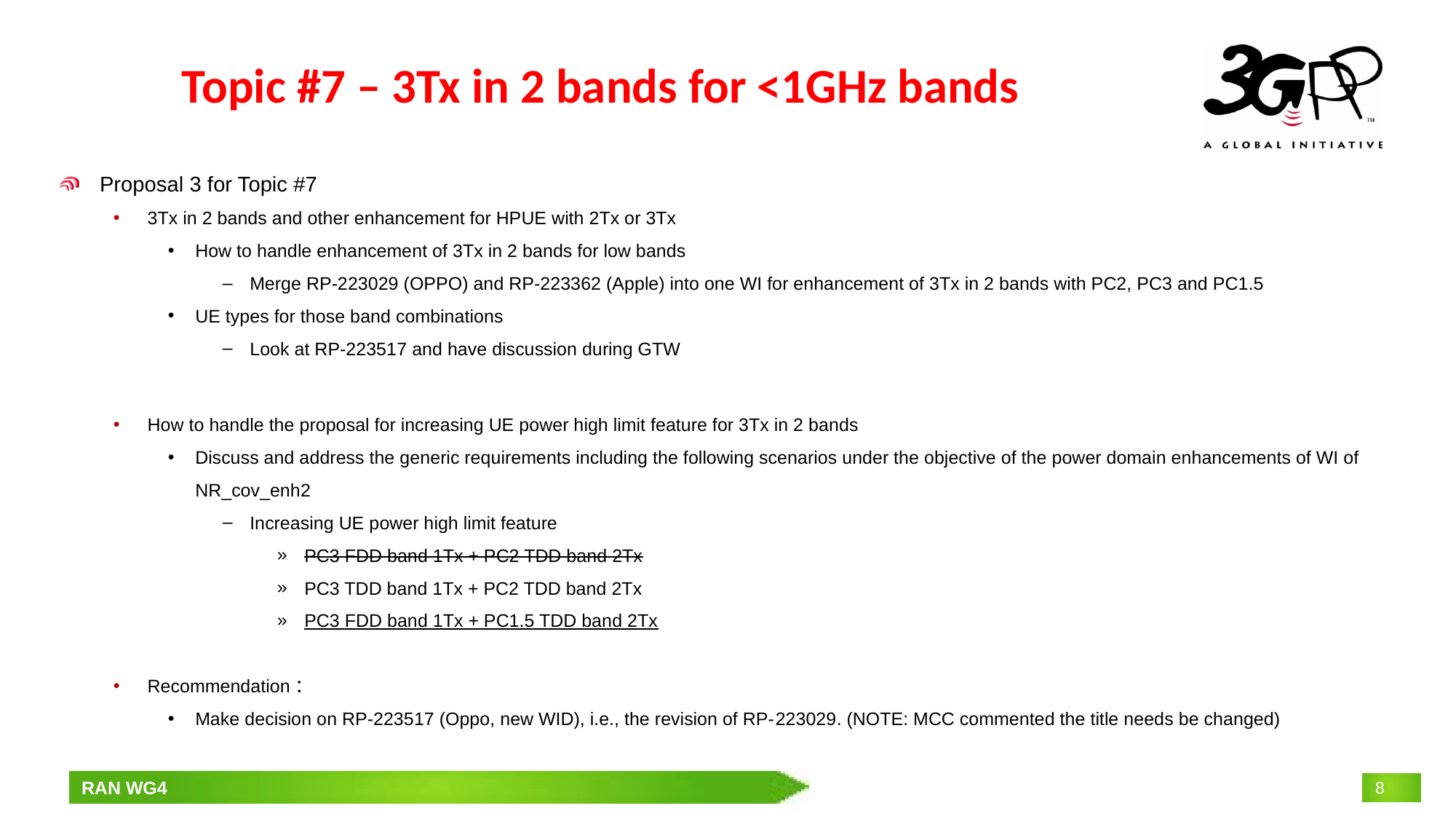

# Topic #7 – 3Tx in 2 bands for <1GHz bands
Proposal 3 for Topic #7
3Tx in 2 bands and other enhancement for HPUE with 2Tx or 3Tx
How to handle enhancement of 3Tx in 2 bands for low bands
Merge RP-223029 (OPPO) and RP-223362 (Apple) into one WI for enhancement of 3Tx in 2 bands with PC2, PC3 and PC1.5
UE types for those band combinations
Look at RP-223517 and have discussion during GTW

How to handle the proposal for increasing UE power high limit feature for 3Tx in 2 bands
Discuss and address the generic requirements including the following scenarios under the objective of the power domain enhancements of WI of NR_cov_enh2
Increasing UE power high limit feature
PC3 FDD band 1Tx + PC2 TDD band 2Tx
PC3 TDD band 1Tx + PC2 TDD band 2Tx
PC3 FDD band 1Tx + PC1.5 TDD band 2Tx

Recommendation：
Make decision on RP-223517 (Oppo, new WID), i.e., the revision of RP-223029. (NOTE: MCC commented the title needs be changed)